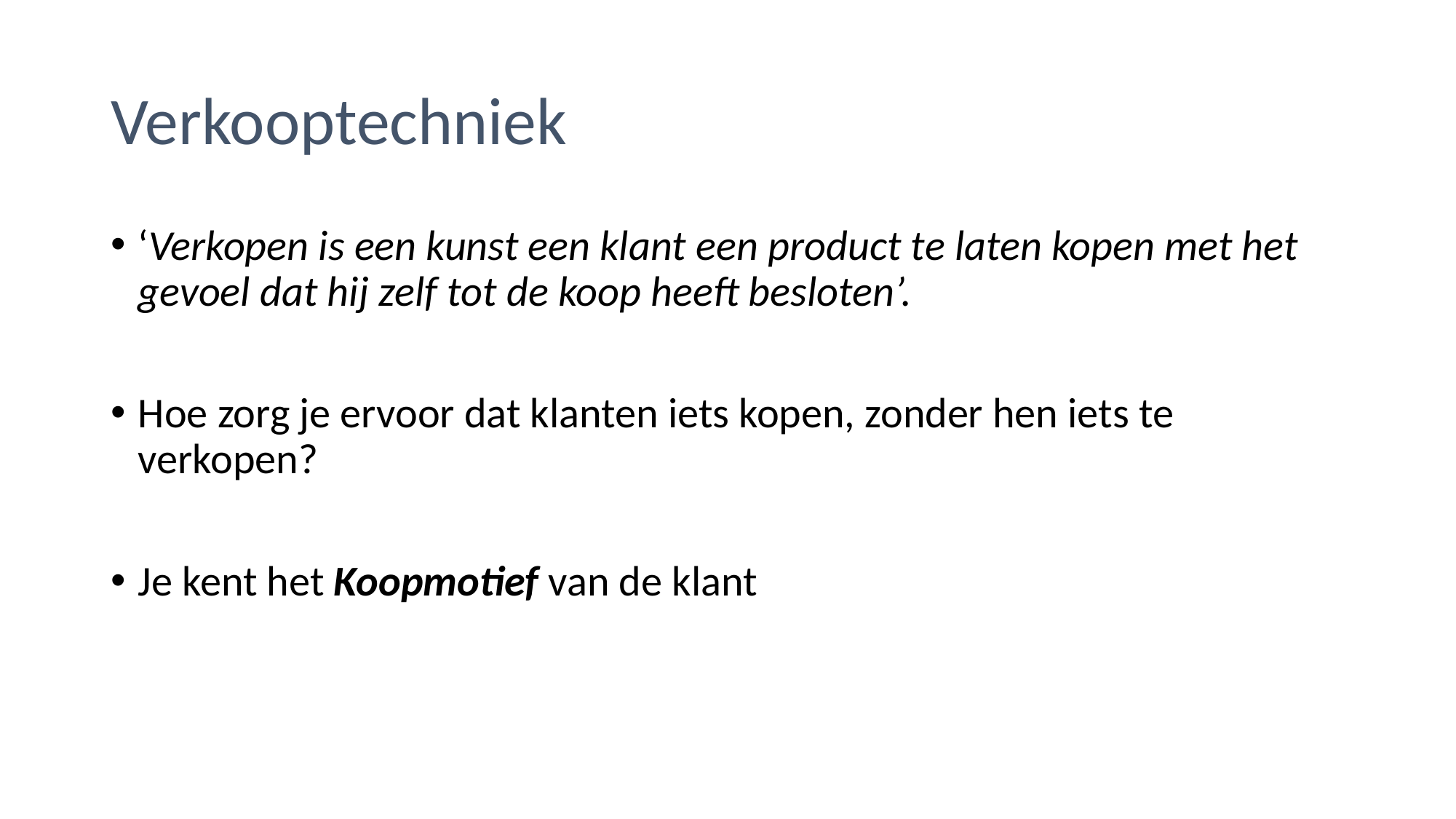

# Verkooptechniek
‘Verkopen is een kunst een klant een product te laten kopen met het gevoel dat hij zelf tot de koop heeft besloten’.

Hoe zorg je ervoor dat klanten iets kopen, zonder hen iets te verkopen?

Je kent het Koopmotief van de klant